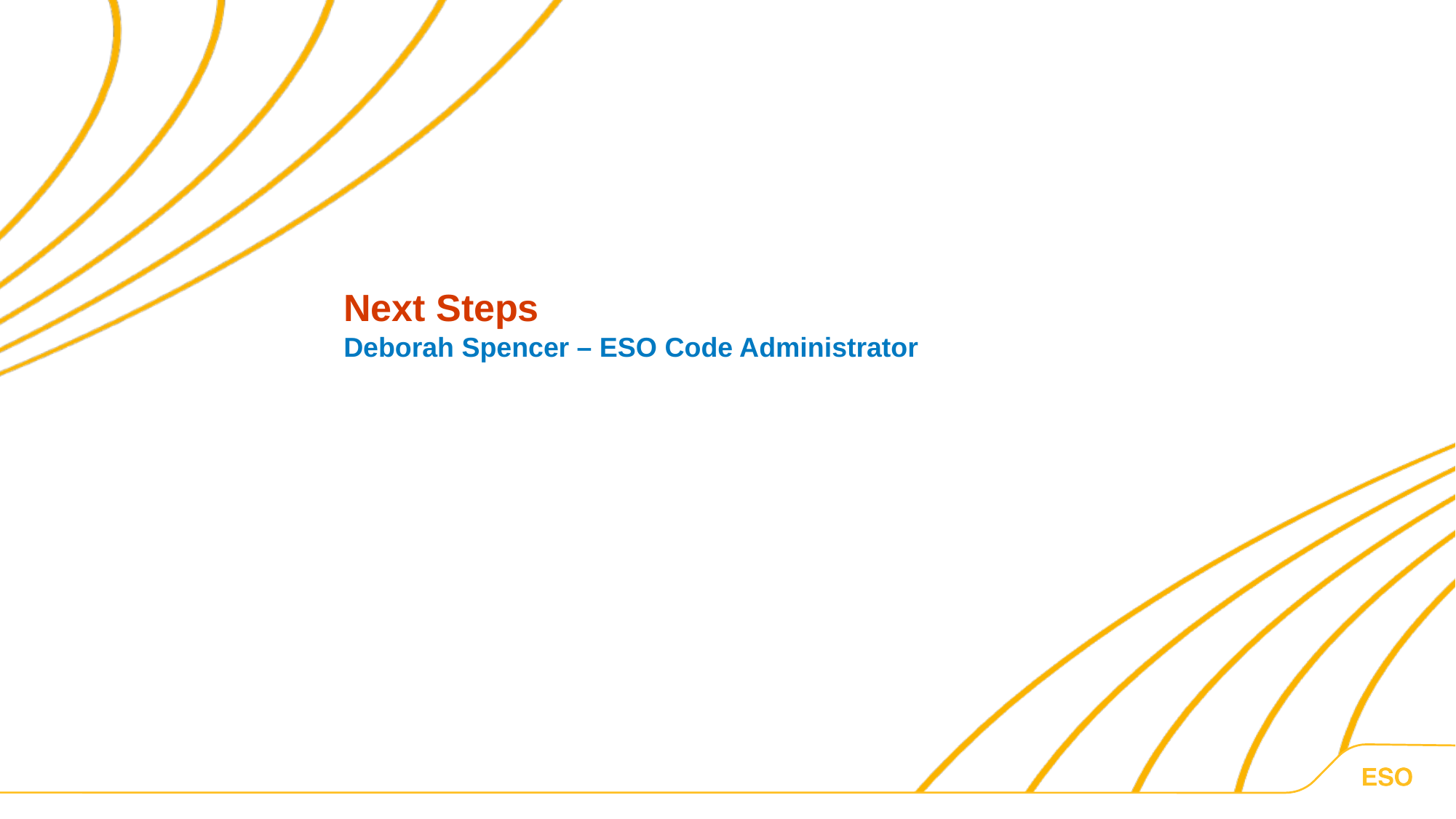

Next Steps
Deborah Spencer – ESO Code Administrator